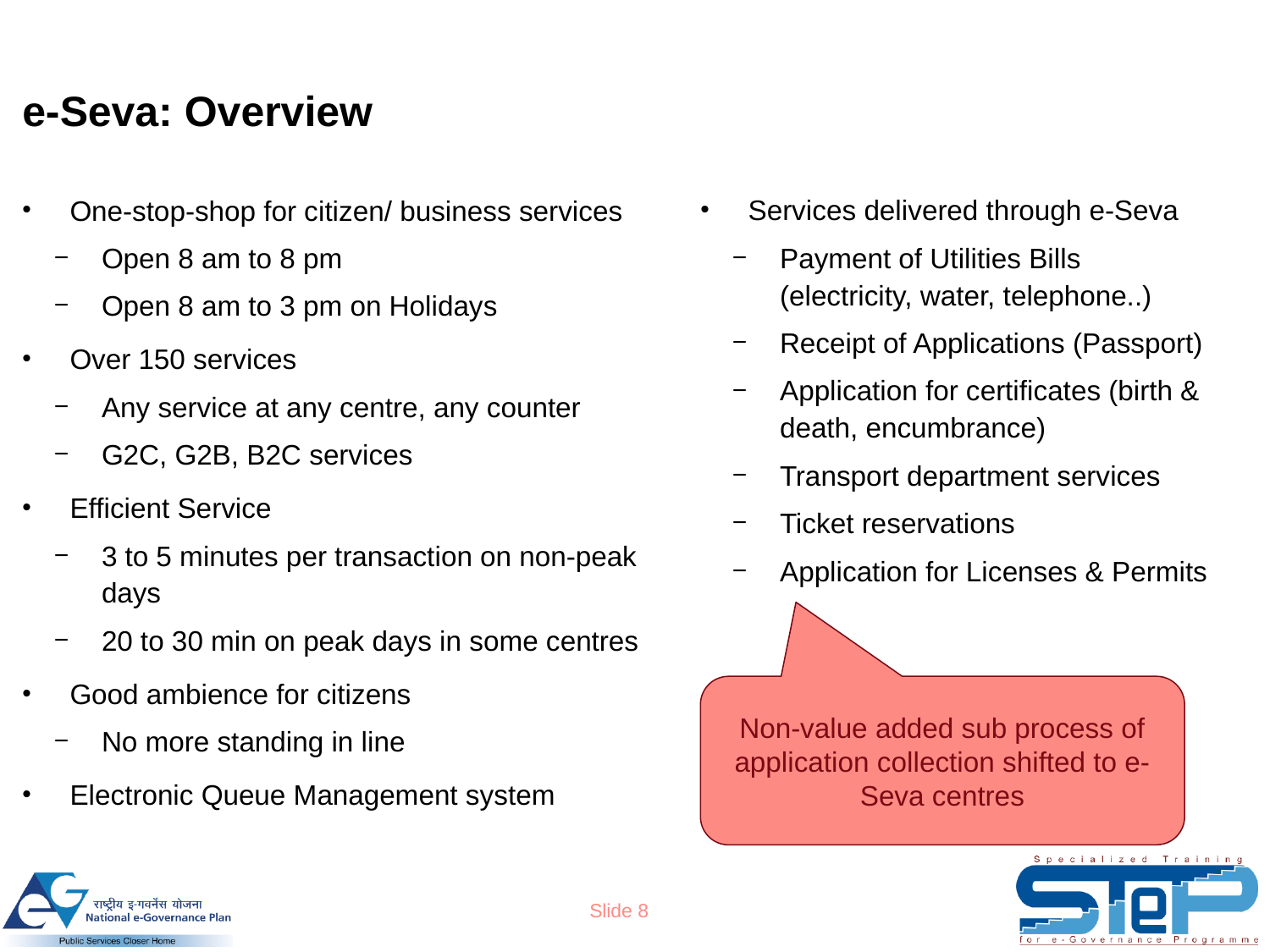

# e-Seva: Overview
One-stop-shop for citizen/ business services
Open 8 am to 8 pm
Open 8 am to 3 pm on Holidays
Over 150 services
Any service at any centre, any counter
G2C, G2B, B2C services
Efficient Service
3 to 5 minutes per transaction on non-peak days
20 to 30 min on peak days in some centres
Good ambience for citizens
No more standing in line
Electronic Queue Management system

Services delivered through e-Seva
Payment of Utilities Bills (electricity, water, telephone..)
Receipt of Applications (Passport)
Application for certificates (birth & death, encumbrance)
Transport department services
Ticket reservations
Application for Licenses & Permits

Non-value added sub process of application collection shifted to e-Seva centres